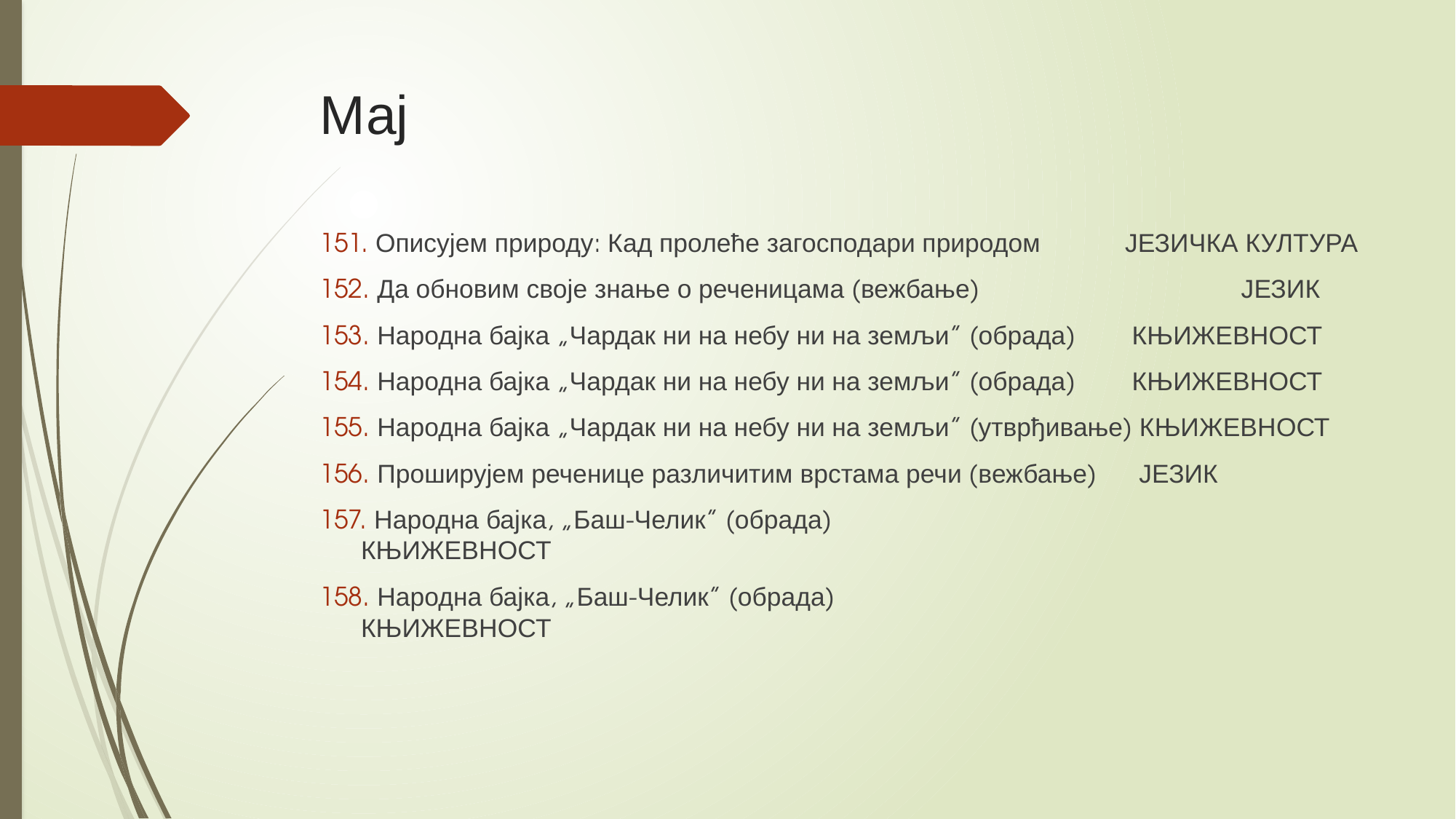

# Мај

 Описујем природу: Кад пролеће загосподари природом 	ЈЕЗИЧКА КУЛТУРА
 Да обновим своје знање о реченицама (вежбање)			 ЈЕЗИК
 Народна бајка „Чардак ни на небу ни на земљи” (обрада) 	 КЊИЖЕВНОСТ
 Народна бајка „Чардак ни на небу ни на земљи” (обрада) 	 КЊИЖЕВНОСТ
 Народна бајка „Чардак ни на небу ни на земљи” (утврђивање) КЊИЖЕВНОСТ
 Проширујем реченице различитим врстама речи (вежбање) 	  ЈЕЗИК
 Народна бајка, „Баш-Челик” (обрада) 					         КЊИЖЕВНОСТ
 Народна бајка, „Баш-Челик” (обрада) 					         КЊИЖЕВНОСТ